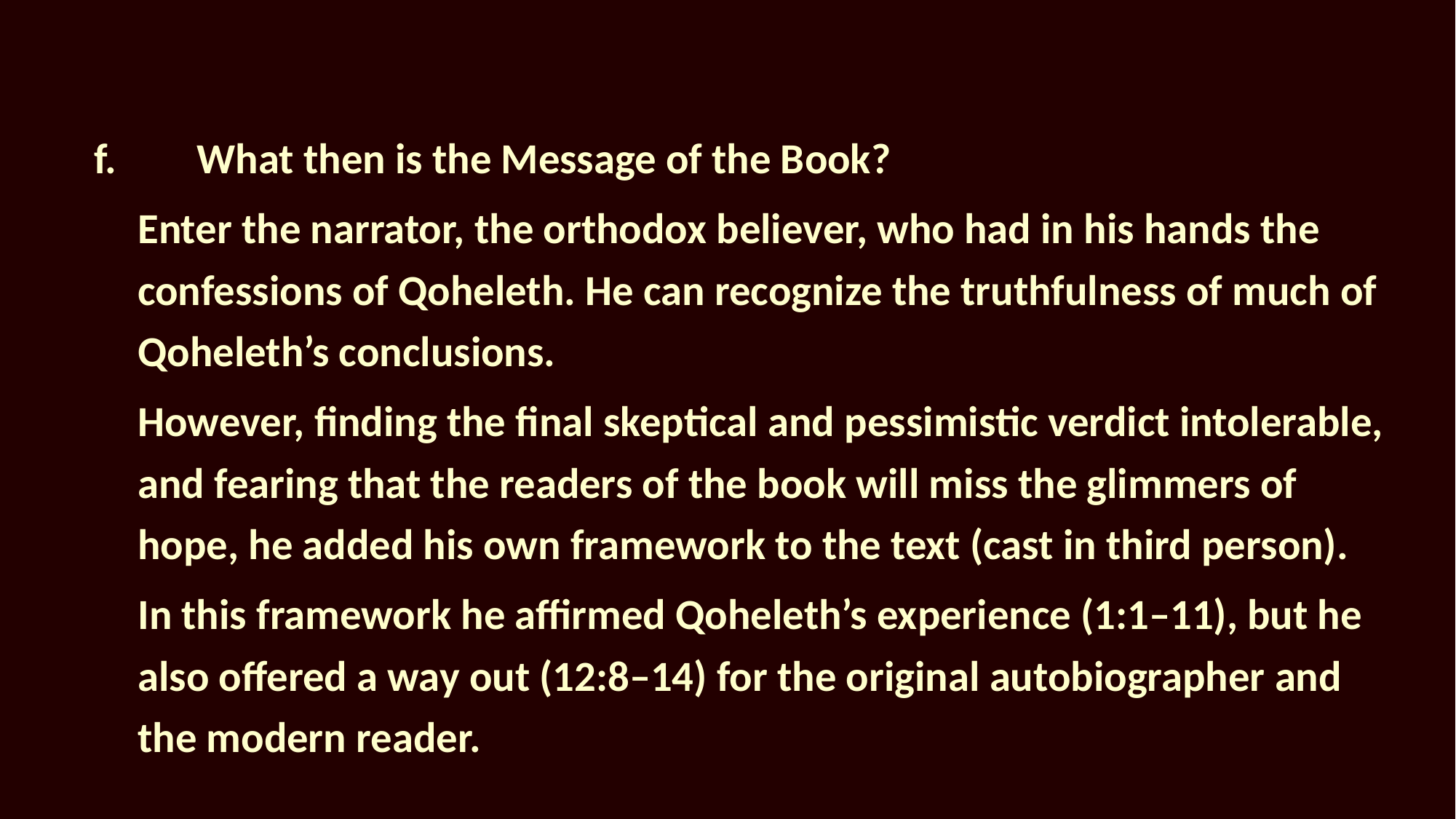

f.	What then is the Message of the Book?
Enter the narrator, the orthodox believer, who had in his hands the confessions of Qoheleth. He can recognize the truthfulness of much of Qoheleth’s conclusions.
However, finding the final skeptical and pessimistic verdict intolerable, and fearing that the readers of the book will miss the glimmers of hope, he added his own framework to the text (cast in third person).
In this framework he affirmed Qoheleth’s experience (1:1–11), but he also offered a way out (12:8–14) for the original autobiographer and the modern reader.